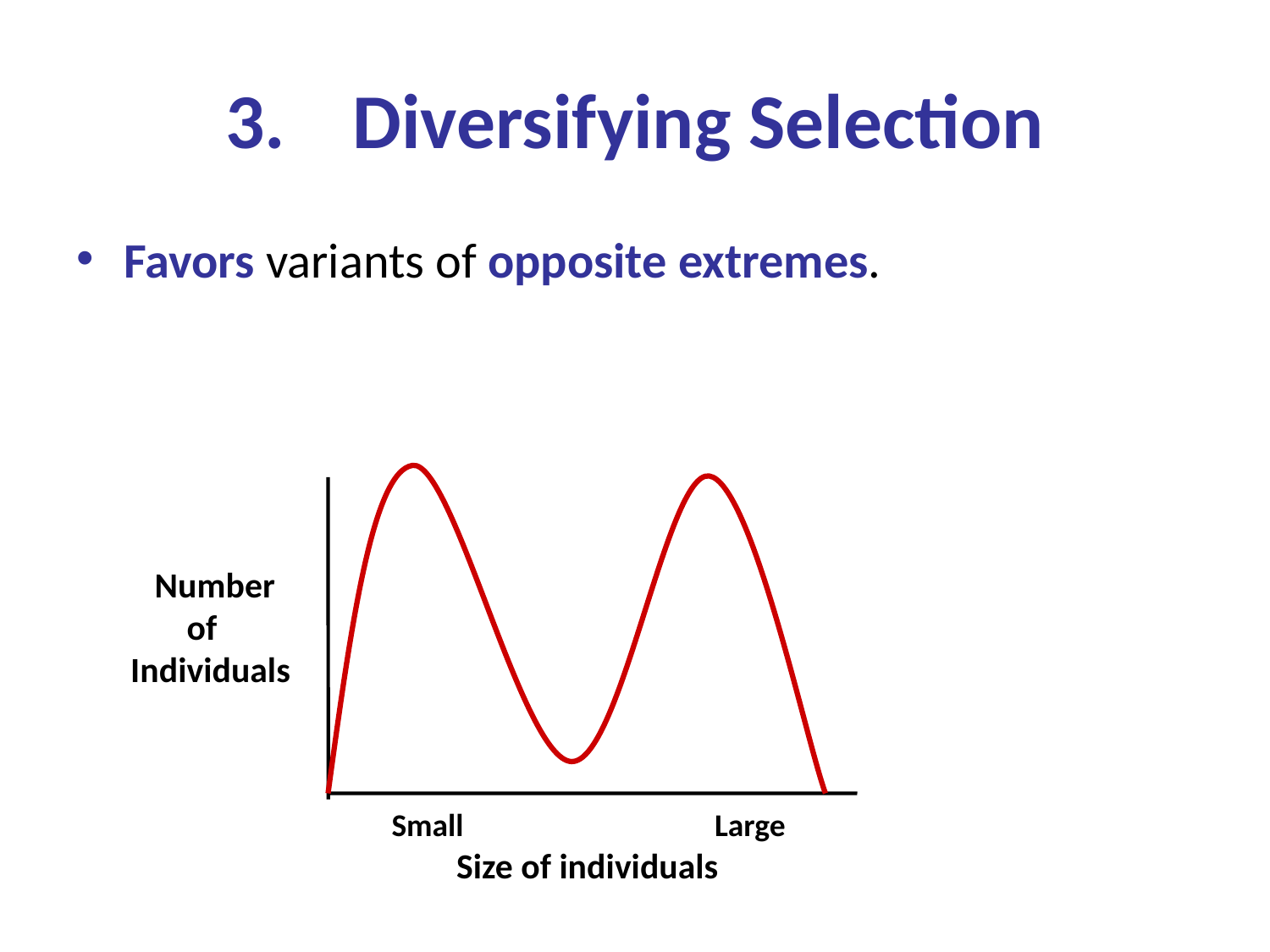

# 3.	Diversifying Selection
Favors variants of opposite extremes.

   Number
       of
Individuals

Small                                   Large
Size of individuals